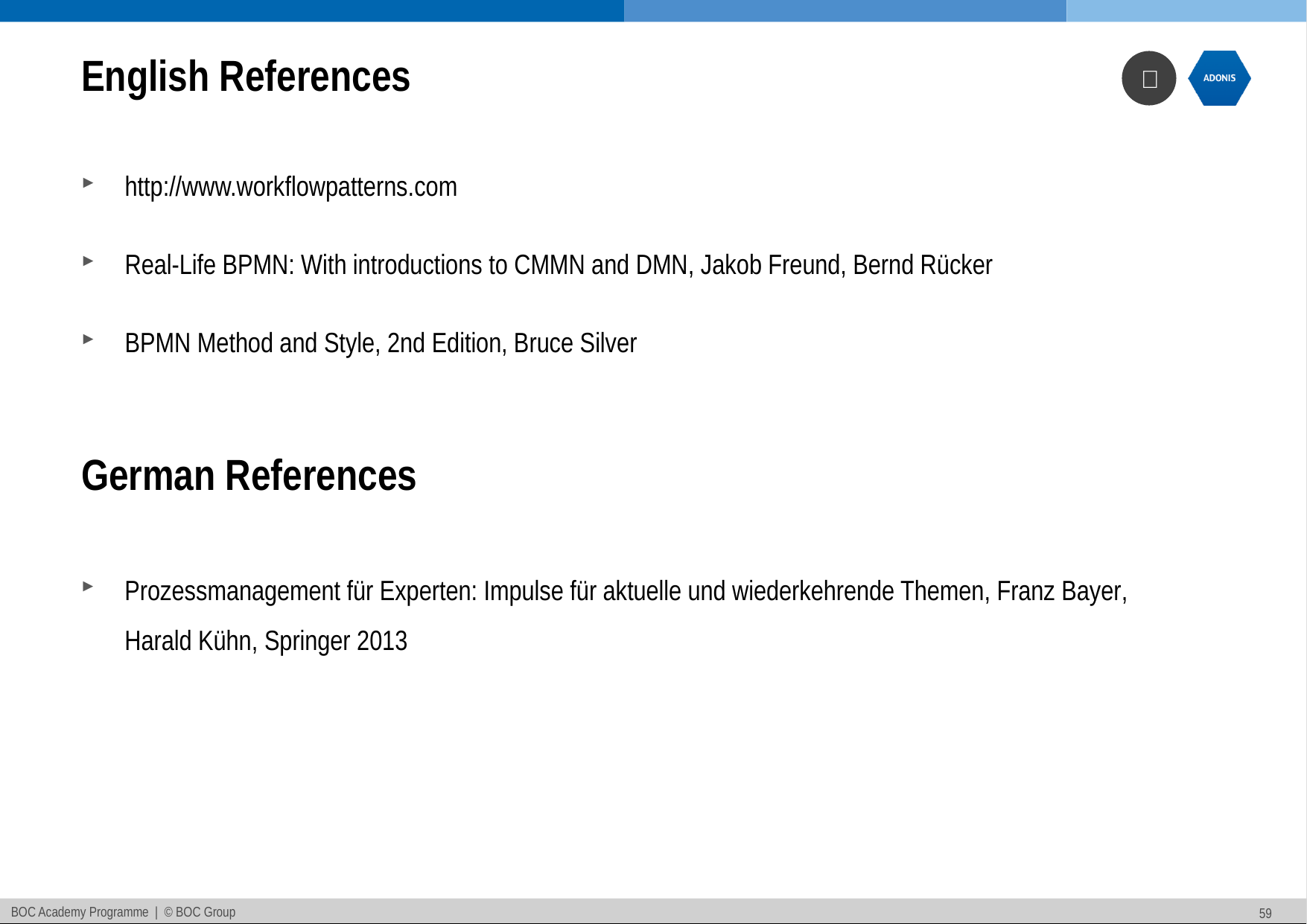

# English References
http://www.workflowpatterns.com

Real-Life BPMN: With introductions to CMMN and DMN, Jakob Freund, Bernd Rücker

BPMN Method and Style, 2nd Edition, Bruce Silver

German References
Prozessmanagement für Experten: Impulse für aktuelle und wiederkehrende Themen, Franz Bayer, Harald Kühn, Springer 2013